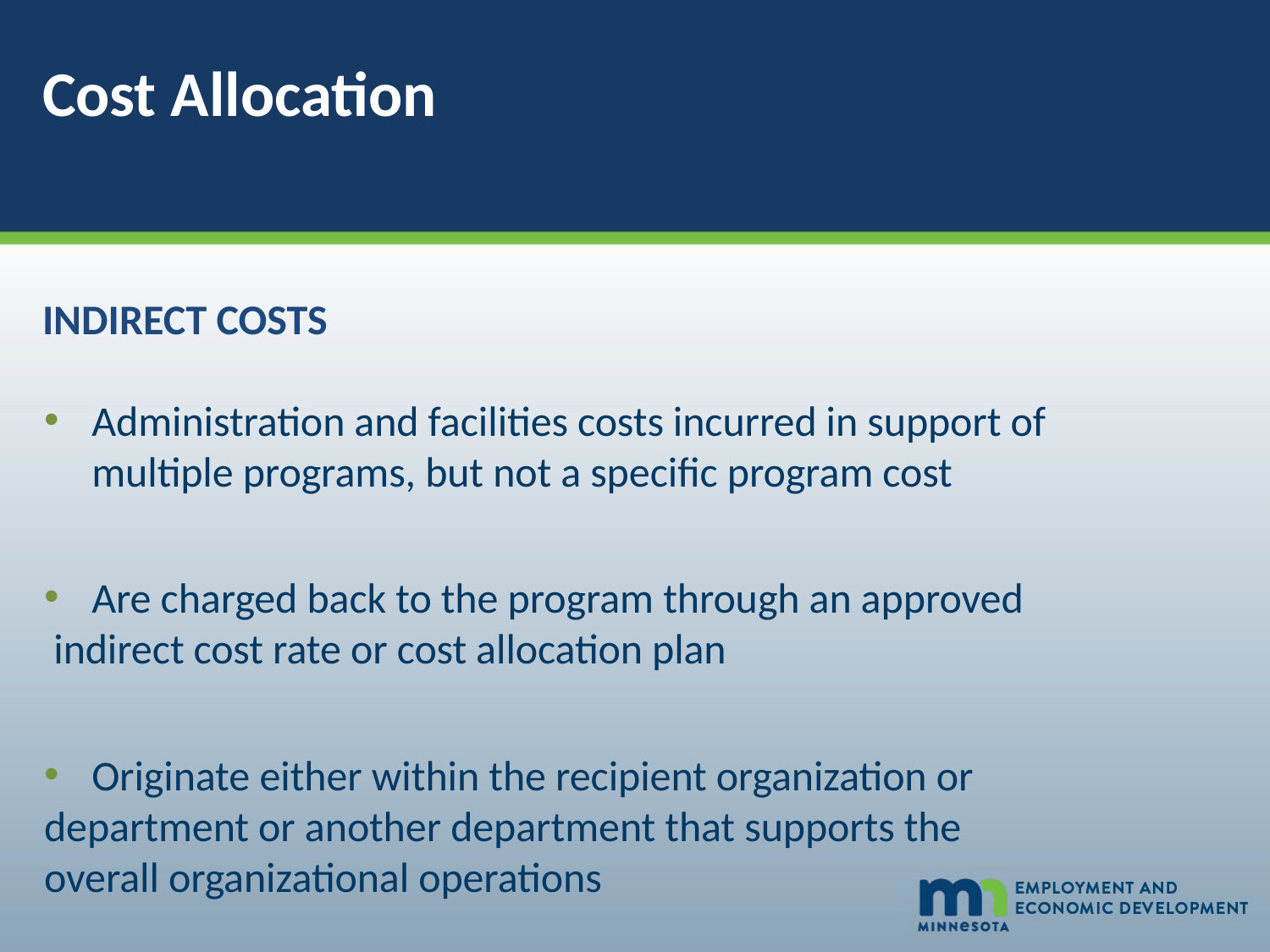

# Cost Allocation

INDIRECT COSTS

Administration and facilities costs incurred in support of multiple programs, but not a specific program cost

Are charged back to the program through an approved
 indirect cost rate or cost allocation plan

Originate either within the recipient organization or
department or another department that supports the
overall organizational operations